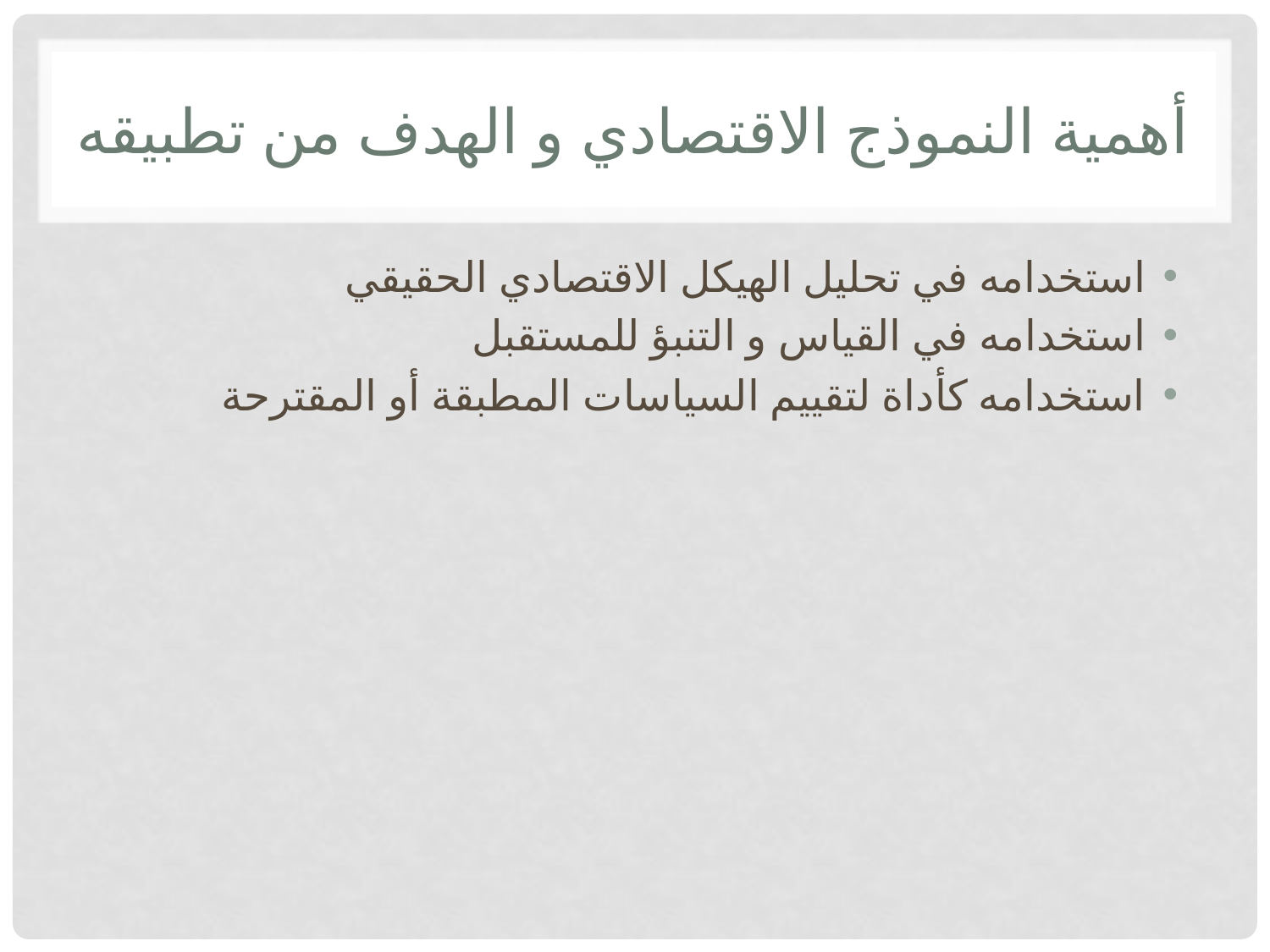

# أهمية النموذج الاقتصادي و الهدف من تطبيقه
استخدامه في تحليل الهيكل الاقتصادي الحقيقي
استخدامه في القياس و التنبؤ للمستقبل
استخدامه كأداة لتقييم السياسات المطبقة أو المقترحة